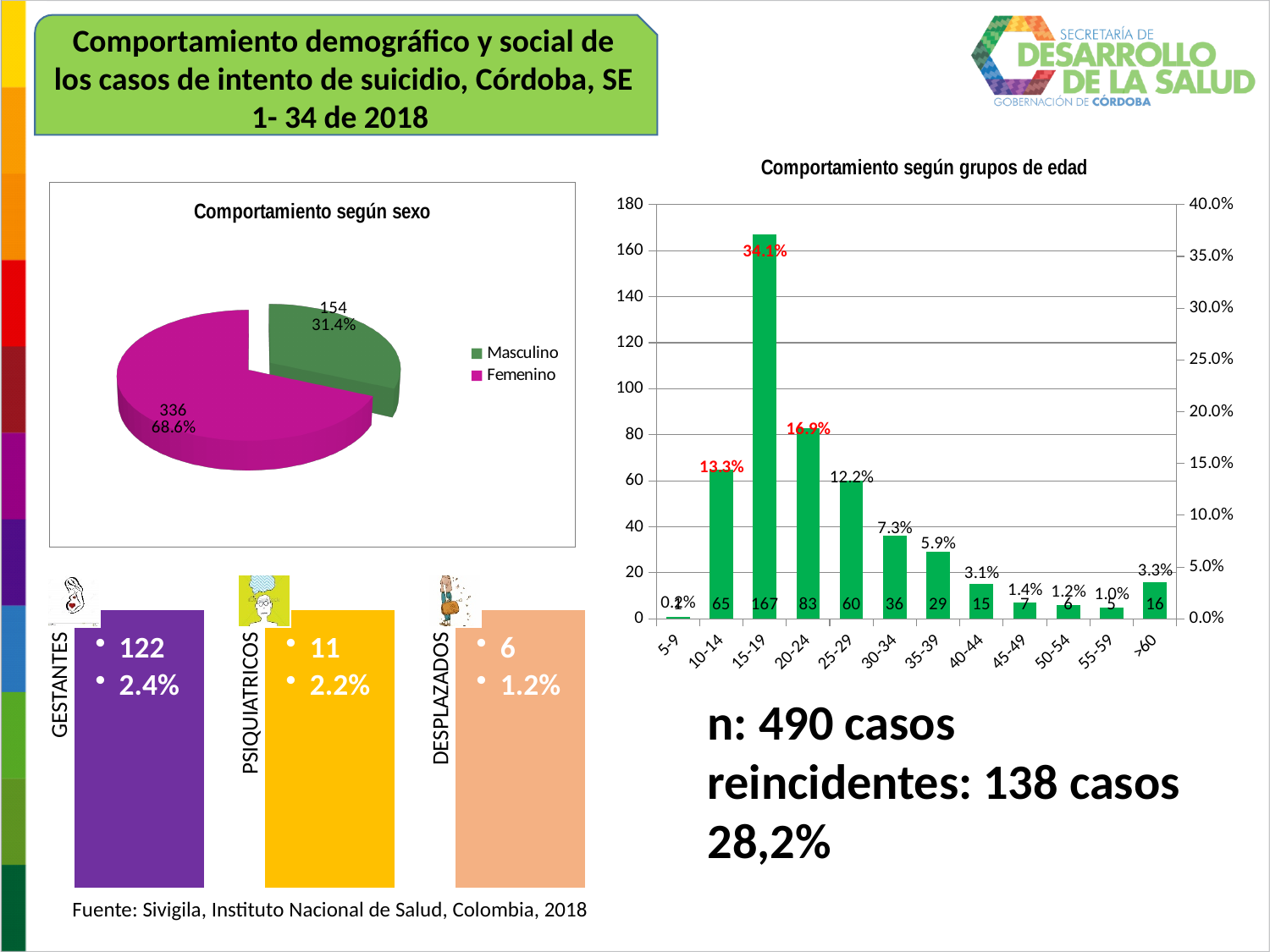

Comportamiento demográfico y social de los casos de intento de suicidio, Córdoba, SE 1- 34 de 2018

### Chart: Comportamiento según grupos de edad

| Category | Casos | % de casos |
|---|---|---|
| 5-9 | 1.0 | 0.0020408163265306124 |
| 10-14 | 65.0 | 0.1326530612244898 |
| 15-19 | 167.0 | 0.3408163265306122 |
| 20-24 | 83.0 | 0.16938775510204082 |
| 25-29 | 60.0 | 0.12244897959183673 |
| 30-34 | 36.0 | 0.07346938775510205 |
| 35-39 | 29.0 | 0.05918367346938776 |
| 40-44 | 15.0 | 0.030612244897959183 |
| 45-49 | 7.0 | 0.014285714285714285 |
| 50-54 | 6.0 | 0.012244897959183673 |
| 55-59 | 5.0 | 0.01020408163265306 |
| >60 | 16.0 | 0.0326530612244898 |

[unsupported chart]

GESTANTES
122
2.4%
PSIQUIATRICOS
11
2.2%
DESPLAZADOS
6
1.2%
n: 490 casos
reincidentes: 138 casos 28,2%

2,5%
11
Fuente: Sivigila, Instituto Nacional de Salud, Colombia, 2018